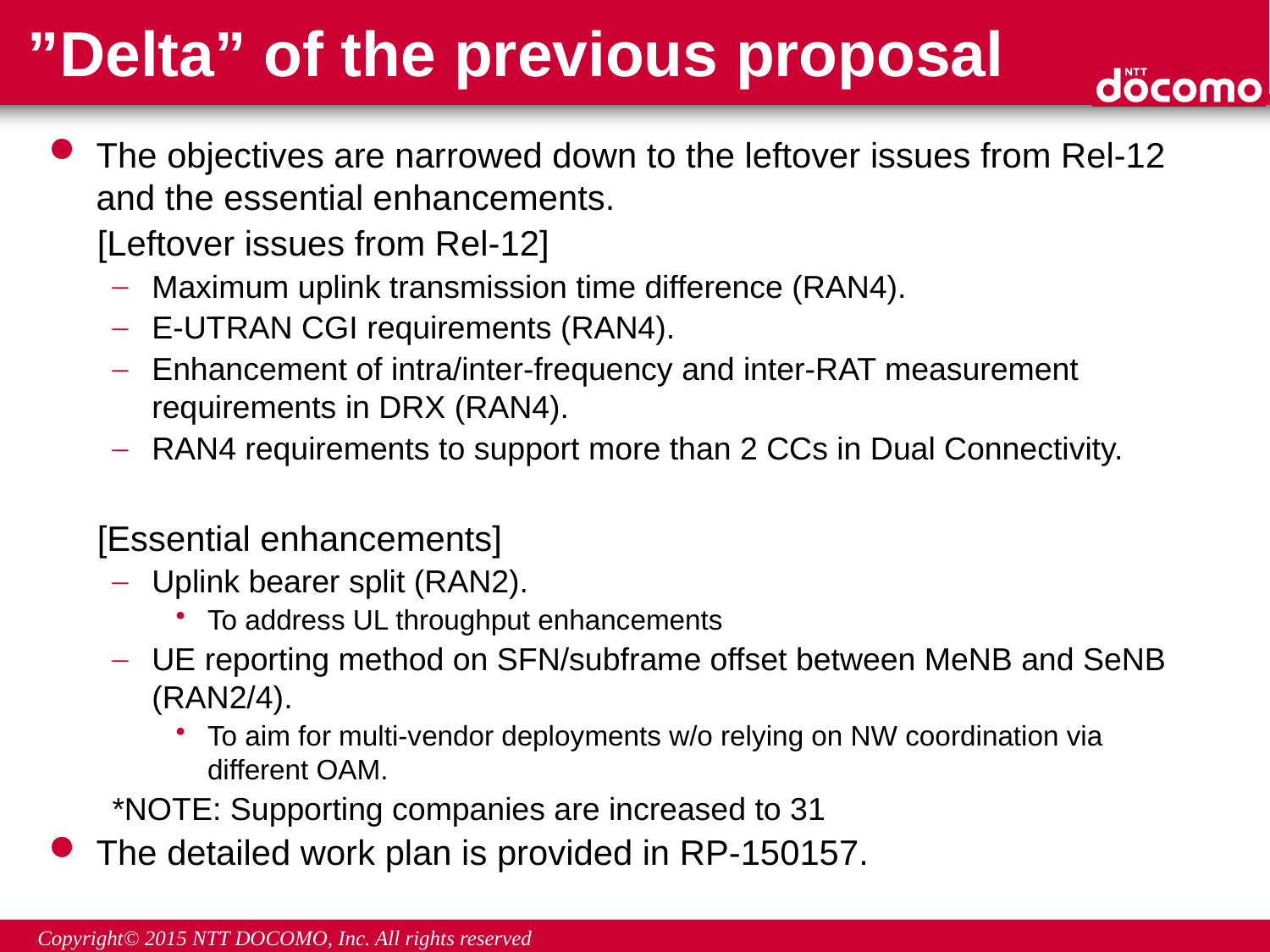

”Delta” of the previous proposal
The objectives are narrowed down to the leftover issues from Rel-12 and the essential enhancements.
     [Leftover issues from Rel-12]
Maximum uplink transmission time difference (RAN4).
E-UTRAN CGI requirements (RAN4).
Enhancement of intra/inter-frequency and inter-RAT measurement requirements in DRX (RAN4).
RAN4 requirements to support more than 2 CCs in Dual Connectivity.

     [Essential enhancements]
Uplink bearer split (RAN2).
To address UL throughput enhancements
UE reporting method on SFN/subframe offset between MeNB and SeNB (RAN2/4).
To aim for multi-vendor deployments w/o relying on NW coordination via different OAM.
*NOTE: Supporting companies are increased to 31
The detailed work plan is provided in RP-150157.

Copyright© 2015 NTT DOCOMO, Inc. All rights reserved